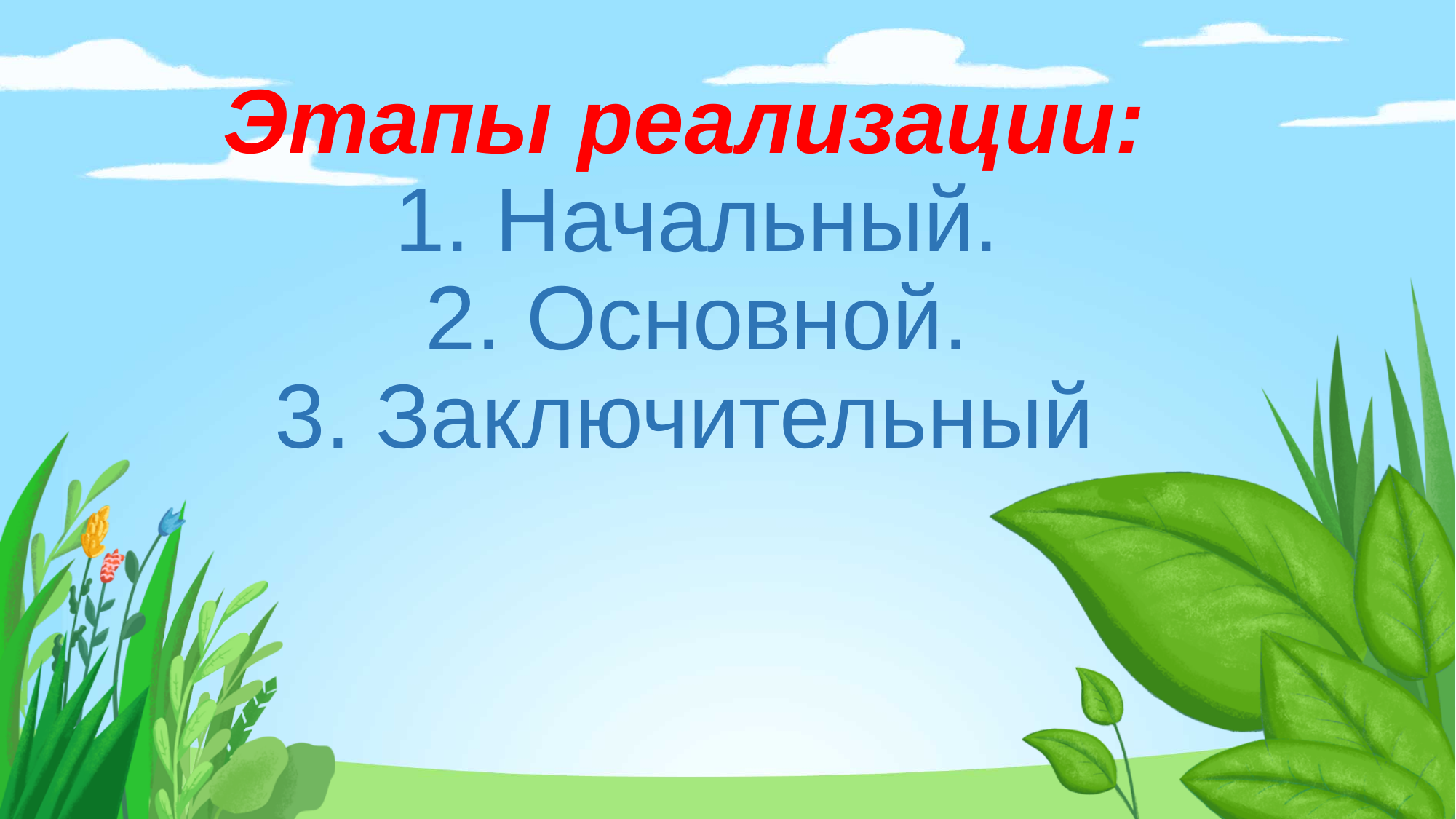

# Этапы реализации: 1. Начальный. 2. Основной. 3. Заключительный